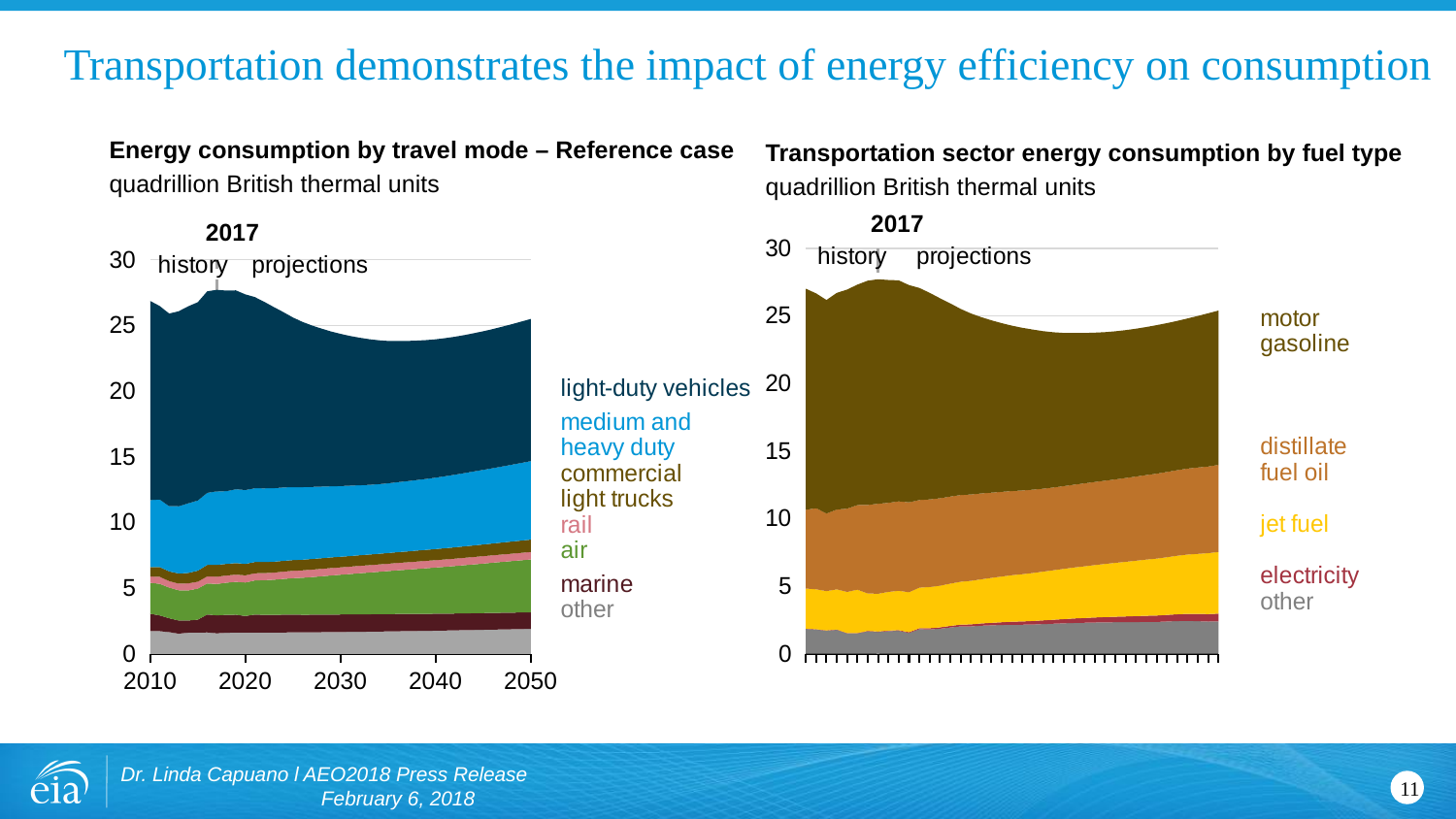

# Transportation demonstrates the impact of energy efficiency on consumption
Energy consumption by travel mode – Reference case
quadrillion British thermal units
Transportation sector energy consumption by fuel type
quadrillion British thermal units

### Chart

| Category | other | electricity | jet fuel | distilate fuel oil | motor gasoline |
|---|---|---|---|---|---|
| 2010 | 1.8310359999999974 | 0.026315 | 2.962869 | 5.828197 | 16.355593000000002 |
| 2011 | 1.7861299999999964 | 0.026177 | 2.949818 | 6.003452 | 15.892396000000002 |
| 2012 | 1.7031699999999965 | 0.024975999999999998 | 2.901434 | 5.741404 | 15.797644 |
| 2013 | 1.7646760000000015 | 0.026017 | 2.9685590000000004 | 5.9021289999999995 | 16.036 |
| 2014 | 1.5009580000000007 | 0.026469 | 3.042089 | 6.161703999999999 | 16.21202 |
| 2015 | 1.5052610000000008 | 0.026056 | 3.204165 | 6.258999 | 16.309838 |
| 2016 | 1.6553125349999998 | 0.034225 | 2.76639 | 6.548107 | 16.594486328 |
| 2017 | 1.6025096289999974 | 0.038371 | 2.793823 | 6.658413 | 16.612207031 |
| 2018 | 1.6698454810000005 | 0.042713 | 2.85729 | 6.589211 | 16.492339844 |
| 2019 | 1.6957312019999997 | 0.049297 | 2.913166 | 6.612305 | 16.355164062 |
| 2020 | 1.5340444030000022 | 0.059222 | 2.952699 | 6.652256 | 16.073826172 |
| 2021 | 1.812789275000001 | 0.071994 | 2.999459 | 6.482728 | 15.698167969 |
| 2022 | 1.8007869560000003 | 0.08609 | 3.043394 | 6.48262 | 15.285018555 |
| 2023 | 1.849816239 | 0.100956 | 3.079988 | 6.469614 | 14.802818359000002 |
| 2024 | 1.9409060219999983 | 0.116505 | 3.123097 | 6.446834 | 14.291299805000001 |
| 2025 | 2.018821991 | 0.134307 | 3.168051 | 6.413856 | 13.77730957 |
| 2026 | 2.0216886900000004 | 0.152473 | 3.214818 | 6.388062 | 13.398853515999999 |
| 2027 | 2.070065232 | 0.169754 | 3.26518 | 6.348575 | 13.049597656 |
| 2028 | 2.1007435909999996 | 0.186899 | 3.323378 | 6.304682 | 12.751380859000001 |
| 2029 | 2.1256214449999997 | 0.204621 | 3.381573 | 6.260971 | 12.481345703 |
| 2030 | 2.147758072000002 | 0.222934 | 3.437059 | 6.22647 | 12.234445312 |
| 2031 | 2.1476111760000003 | 0.241951 | 3.492004 | 6.193461 | 12.036378906 |
| 2032 | 2.1613969260000006 | 0.26236 | 3.548886 | 6.161452 | 11.847204102 |
| 2033 | 2.187886475000001 | 0.281266 | 3.603389 | 6.133493 | 11.658947265999998 |
| 2034 | 2.2182790820000013 | 0.299157 | 3.658042 | 6.120099 | 11.488564453 |
| 2035 | 2.2473878179999995 | 0.317016 | 3.713091 | 6.119527 | 11.33515918 |
| 2036 | 2.2732096250000002 | 0.335299 | 3.768384 | 6.128318 | 11.229095703 |
| 2037 | 2.2896582639999985 | 0.353419 | 3.820882 | 6.135761 | 11.128960938 |
| 2038 | 2.3083099360000006 | 0.371323 | 3.875049 | 6.149433 | 11.05015625 |
| 2039 | 2.3208861990000007 | 0.389018 | 3.92989 | 6.160895 | 10.99146875 |
| 2040 | 2.328342406999999 | 0.40664 | 3.985736 | 6.173878 | 10.959276367000001 |
| 2041 | 2.3338111570000017 | 0.423808 | 4.040013 | 6.200958 | 10.941571288999999 |
| 2042 | 2.342422209999999 | 0.440681 | 4.095292 | 6.225354 | 10.941053711 |
| 2043 | 2.352301696999999 | 0.45716 | 4.151343 | 6.252643 | 10.954865234000001 |
| 2044 | 2.3512056579999987 | 0.473412 | 4.208091 | 6.283153 | 10.994155273 |
| 2045 | 2.382707641000001 | 0.489482 | 4.266124 | 6.306607 | 11.011634765999998 |
| 2046 | 2.4150794980000003 | 0.505439 | 4.324912 | 6.330534 | 11.046541992 |
| 2047 | 2.429963469999999 | 0.521457 | 4.383818 | 6.360399 | 11.108109375 |
| 2048 | 2.4071087650000007 | 0.537458 | 4.442801 | 6.387061 | 11.216167969 |
| 2049 | 2.3813132939999986 | 0.553559 | 4.500989 | 6.410842 | 11.340764648 |
| 2050 | 2.396556824 | 0.570033 | 4.561884 | 6.439407 | 11.421757812 |

### Chart

| Category | other | marine | air | rail | commercial light-trucks | freight trucks | light-duty vehicles |
|---|---|---|---|---|---|---|---|
| 38353 | 0.0 | 0.0 | 0.0 | 0.0 | 0.0 | 0.0 | 0.0 |
| 38718 | 0.0 | 0.0 | 0.0 | 0.0 | 0.0 | 0.0 | 0.0 |
| 39083 | 0.0 | 0.0 | 0.0 | 0.0 | 0.0 | 0.0 | 0.0 |
| 39448 | 0.0 | 0.0 | 0.0 | 0.0 | 0.0 | 0.0 | 0.0 |
| 39814 | 0.0 | 0.0 | 0.0 | 0.0 | 0.0 | 0.0 | 0.0 |
| 40179 | 1.7326009999999998 | 1.313366 | 2.360347 | 0.47003 | 0.722102 | 5.100655 | 15.16302 |
| 40544 | 1.7212580000000002 | 1.198795 | 2.402357 | 0.537021 | 0.743324 | 5.139419 | 14.7331 |
| 40909 | 1.647408 | 1.0561960000000001 | 2.332314 | 0.491282 | 0.744178 | 4.95846 | 14.671019 |
| 41275 | 1.5270990000000002 | 1.0057429999999998 | 2.301458 | 0.5048360000000001 | 0.772336 | 5.114355 | 14.856501 |
| 41640 | 1.606134 | 0.926718 | 2.286983 | 0.53738 | 0.798034 | 5.296668 | 15.003098 |
| 42005 | 1.616911 | 0.979943 | 2.363204 | 0.526137 | 0.837276 | 5.343285 | 15.096832 |
| 42370 | 1.6247479999999999 | 1.365923 | 2.364344 | 0.53735 | 0.875561 | 5.481736 | 15.348923 |
| 42736 | 1.558917 | 1.3676840000000001 | 2.390632 | 0.5480389999999999 | 0.904992 | 5.59418 | 15.340958 |
| 43101 | 1.5993060000000001 | 1.3653549999999999 | 2.447033 | 0.547219 | 0.882878 | 5.533538 | 15.275712 |
| 43466 | 1.614569 | 1.3574659999999998 | 2.50579 | 0.543832 | 0.881719 | 5.617434 | 15.149611 |
| 43831 | 1.6157970000000001 | 1.260121 | 2.548336 | 0.545905 | 0.870893 | 5.625035 | 14.898992 |
| 44197 | 1.61076 | 1.373714 | 2.596902 | 0.545111 | 0.857874 | 5.612726 | 14.561821 |
| 44562 | 1.61337 | 1.3446299999999998 | 2.64378 | 0.538632 | 0.844322 | 5.607632 | 14.198201 |
| 44927 | 1.616998 | 1.336604 | 2.682599 | 0.539901 | 0.831343 | 5.59835 | 13.789804 |
| 45292 | 1.622636 | 1.3525819999999997 | 2.726078 | 0.552928 | 0.819268 | 5.584547 | 13.35363 |
| 45658 | 1.628626 | 1.3553479999999998 | 2.770317 | 0.560264 | 0.815246 | 5.552505 | 12.923034 |
| 46023 | 1.6279519999999998 | 1.3418439999999998 | 2.816256 | 0.5636639999999999 | 0.812893 | 5.521484 | 12.583947 |
| 46388 | 1.6335289999999998 | 1.341455 | 2.865727 | 0.5648519999999999 | 0.810519 | 5.486989 | 12.291054 |
| 46753 | 1.642204 | 1.339478 | 2.920492 | 0.562532 | 0.80946 | 5.448934 | 12.033472 |
| 47119 | 1.651002 | 1.336854 | 2.974322 | 0.562883 | 0.808602 | 5.409511 | 11.799024 |
| 47484 | 1.656761 | 1.333926 | 3.025274 | 0.56226 | 0.80748 | 5.379147 | 11.590684 |
| 47849 | 1.6648290000000001 | 1.3311110000000002 | 3.075617 | 0.560959 | 0.808652 | 5.355234 | 11.401134 |
| 48214 | 1.674363 | 1.327901 | 3.127682 | 0.561974 | 0.809537 | 5.327877 | 11.237453 |
| 48580 | 1.681867 | 1.3244659999999997 | 3.177182 | 0.559419 | 0.810766 | 5.30582 | 11.090199 |
| 48945 | 1.69171 | 1.320646 | 3.226625 | 0.5590529999999999 | 0.813205 | 5.299826 | 10.957611 |
| 49310 | 1.702009 | 1.316772 | 3.276307 | 0.556777 | 0.817218 | 5.308936 | 10.838864 |
| 49675 | 1.7143709999999999 | 1.3145200000000001 | 3.326121 | 0.55975 | 0.822143 | 5.326201 | 10.756593 |
| 50041 | 1.725132 | 1.3051940000000002 | 3.372892 | 0.55867 | 0.827255 | 5.345988 | 10.679694 |
| 50406 | 1.735985 | 1.300889 | 3.421218 | 0.560952 | 0.833874 | 5.372746 | 10.615664 |
| 50771 | 1.7472940000000001 | 1.295169 | 3.470068 | 0.559668 | 0.839715 | 5.40064 | 10.56773 |
| 51136 | 1.7572489999999998 | 1.289392 | 3.519717 | 0.560403 | 0.847207 | 5.4339 | 10.535407 |
| 51502 | 1.768754 | 1.283374 | 3.567709 | 0.56163 | 0.854924 | 5.481287 | 10.513447 |
| 51867 | 1.783065 | 1.280465 | 3.616527 | 0.561461 | 0.86264 | 5.52714 | 10.505668 |
| 52232 | 1.797452 | 1.2775519999999998 | 3.666018 | 0.562361 | 0.871803 | 5.577608 | 10.509165 |
| 52597 | 1.8095809999999997 | 1.275867 | 3.71614 | 0.563223 | 0.881256 | 5.634464 | 10.524703 |
| 52963 | 1.8238509999999999 | 1.2745140000000001 | 3.76747 | 0.563354 | 0.891062 | 5.681382 | 10.551642 |
| 53328 | 1.8378009999999998 | 1.275376 | 3.819413 | 0.563421 | 0.9015 | 5.730713 | 10.592285 |
| 53693 | 1.849959 | 1.273337 | 3.871363 | 0.563771 | 0.912316 | 5.789221 | 10.643135 |
| 54058 | 1.8645100000000001 | 1.268655 | 3.923216 | 0.563823 | 0.92176 | 5.851281 | 10.697931 |
| 54424 | 1.878668 | 1.266368 | 3.974078 | 0.5664009999999999 | 0.93083 | 5.912985 | 10.760076 |
| 54789 | 1.8946569999999998 | 1.261856 | 4.027495 | 0.567034 | 0.940882 | 5.97187 | 10.829056 |
Dr. Linda Capuano l AEO2018 Press Release                                       February 6, 2018
11